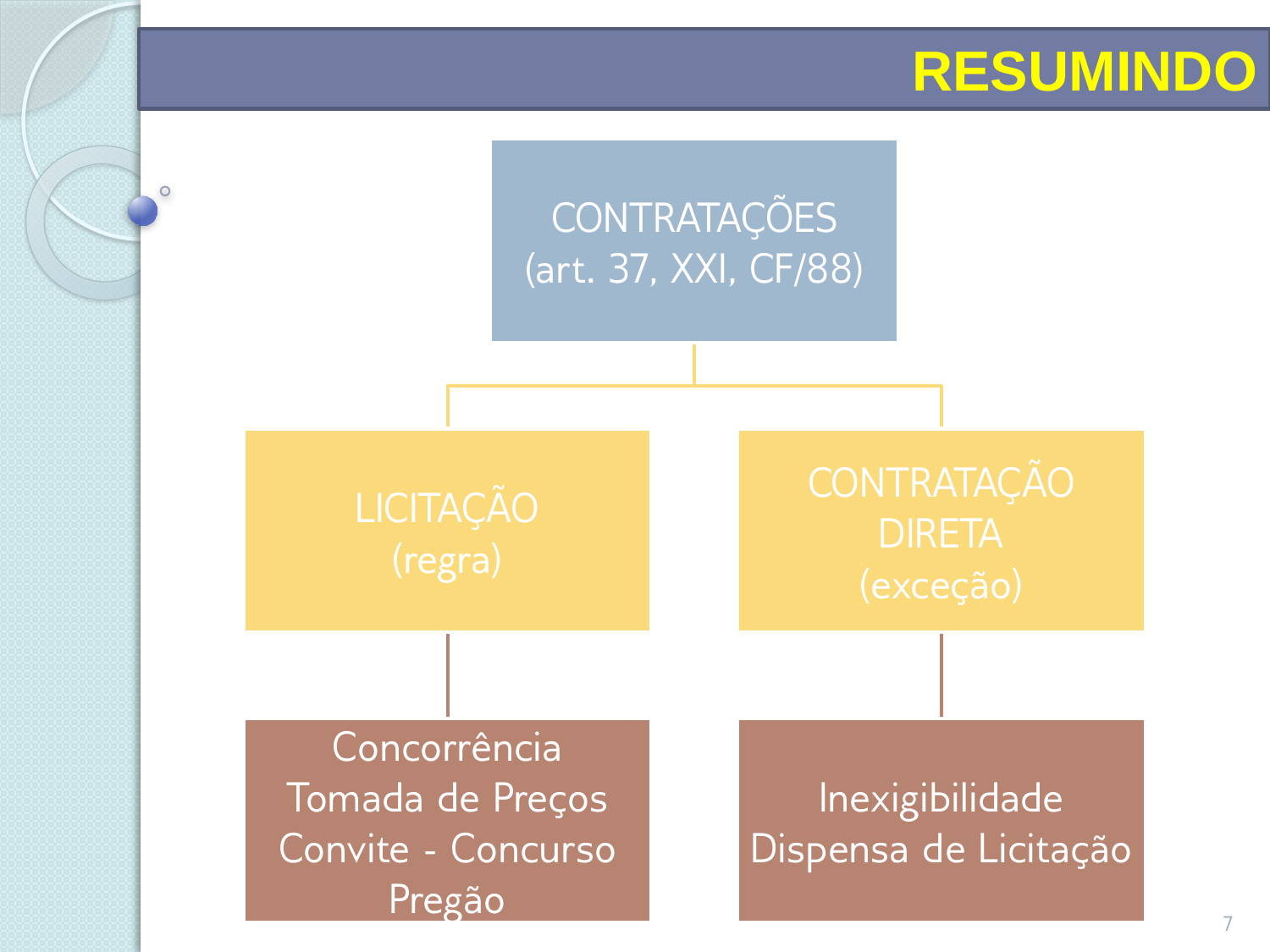

RESUMINDO
CONTRATAÇÕES
(art. 37, XXI, CF/88)
LICITAÇÃO
(regra)
Concorrência
Tomada de Preços
Convite - Concurso
Pregão
CONTRATAÇÃO DIRETA
(exceção)
Inexigibilidade
Dispensa de Licitação
7